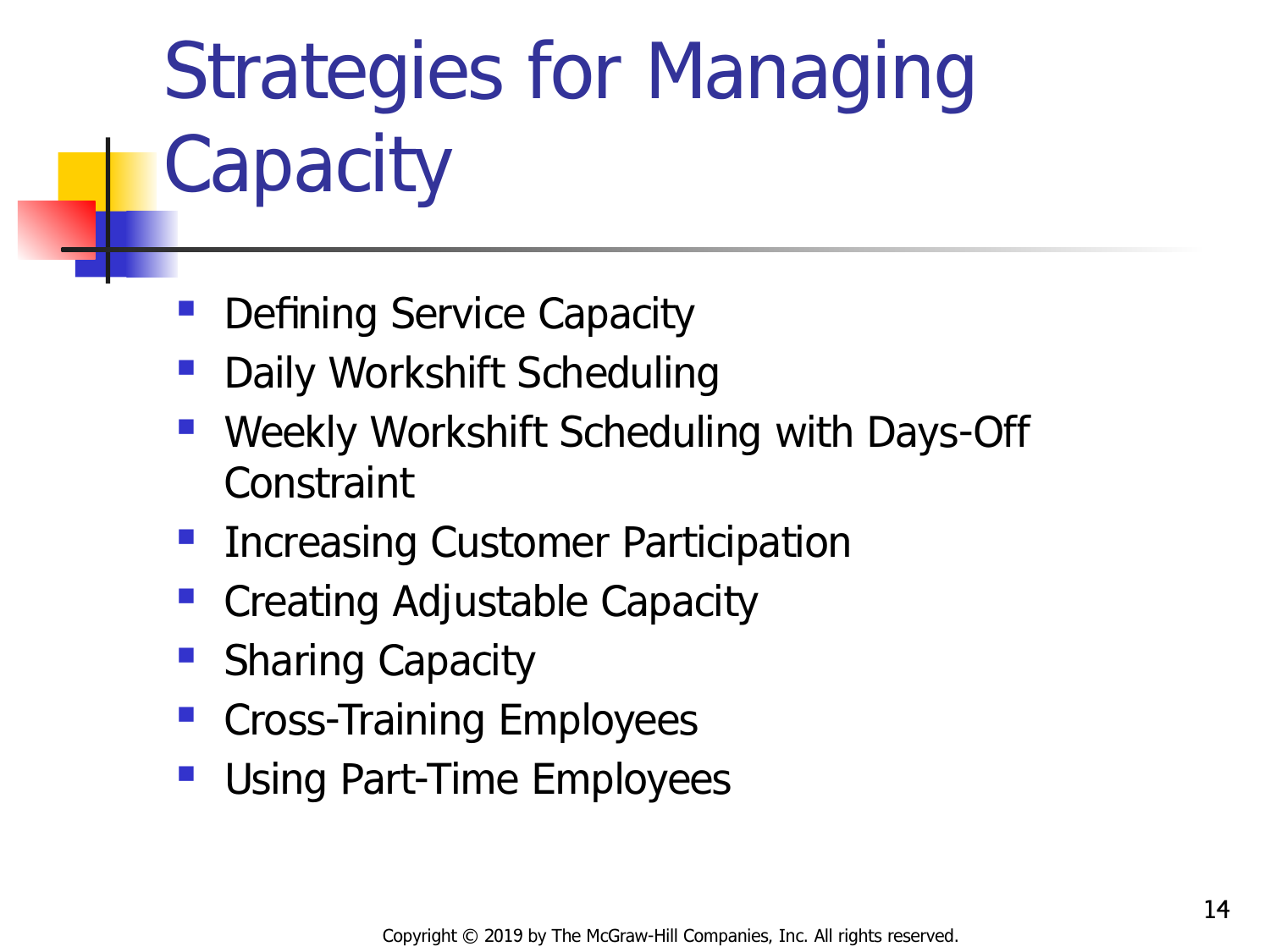

# Strategies for Managing Capacity
Defining Service Capacity
Daily Workshift Scheduling
Weekly Workshift Scheduling with Days-Off Constraint
Increasing Customer Participation
Creating Adjustable Capacity
Sharing Capacity
Cross-Training Employees
Using Part-Time Employees
14
Copyright © 2019 by The McGraw-Hill Companies, Inc. All rights reserved.